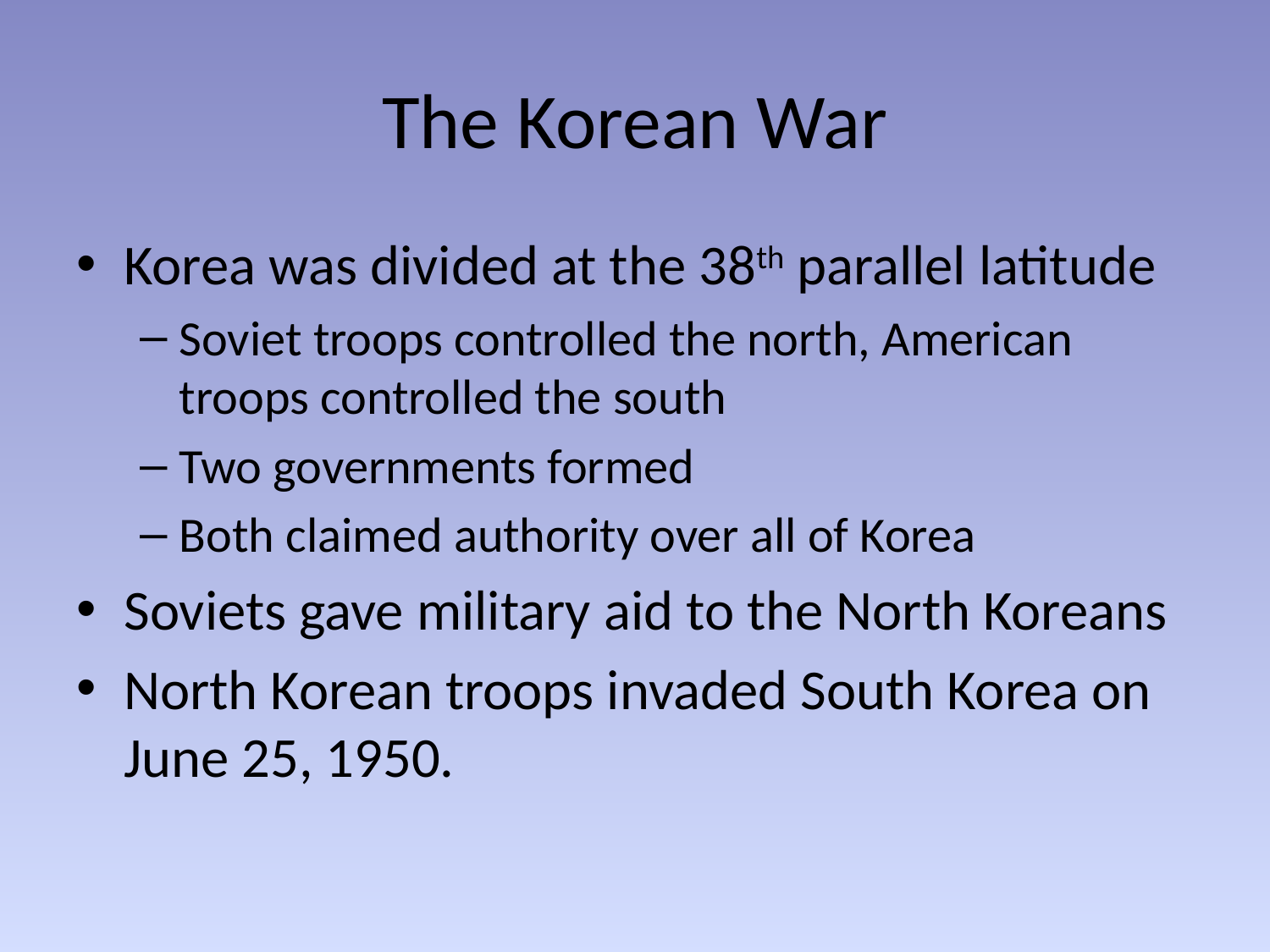

# The Korean War
Korea was divided at the 38th parallel latitude
Soviet troops controlled the north, American troops controlled the south
Two governments formed
Both claimed authority over all of Korea
Soviets gave military aid to the North Koreans
North Korean troops invaded South Korea on June 25, 1950.